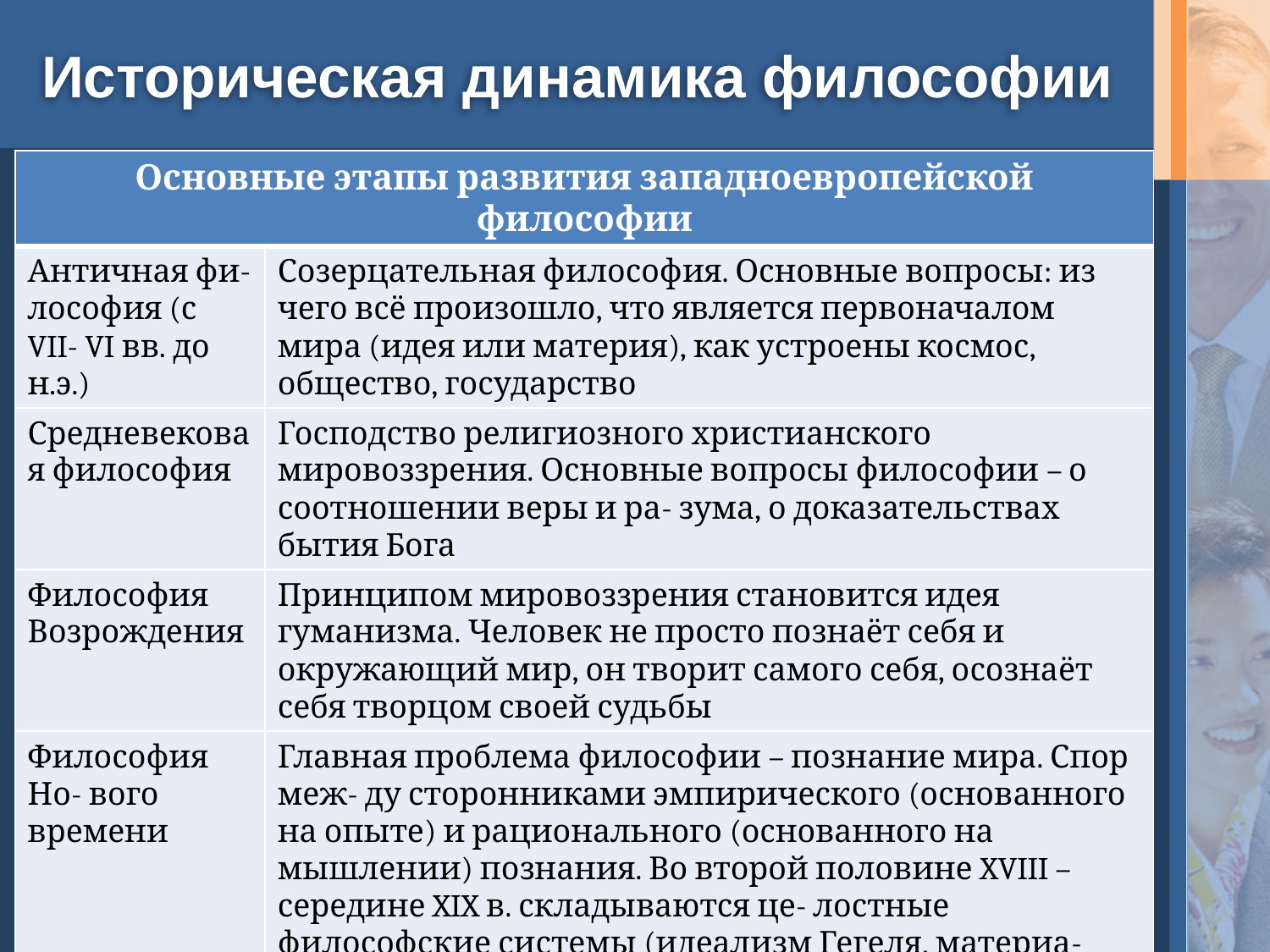

# Историческая динамика философии
| Основные этапы развития западноевропейской философии |  |
| --- | --- |
| Античная фи- лософия (с VII- VI вв. до н.э.) | Созерцательная философия. Основные вопросы: из чего всё произошло, что является первоначалом мира (идея или материя), как устроены космос, общество, государство |
| Средневековая философия | Господство религиозного христианского мировоззрения. Основные вопросы философии – о соотношении веры и ра- зума, о доказательствах бытия Бога |
| Философия Возрождения | Принципом мировоззрения становится идея гуманизма. Человек не просто познаёт себя и окружающий мир, он творит самого себя, осознаёт себя творцом своей судьбы |
| Философия Но- вого времени | Главная проблема философии – познание мира. Спор меж- ду сторонниками эмпирического (основанного на опыте) и рационального (основанного на мышлении) познания. Во второй половине XVIII – середине XIX в. складываются це- лостные философские системы (идеализм Гегеля, материа- лизм Маркса и т.д.) |
| Современная философия | В середине XIX в. на смену вере в разум приходит иррацио- нализм – недоверие к разуму. В XX-XXI вв. появляется мно- жество философских школ и направлений |